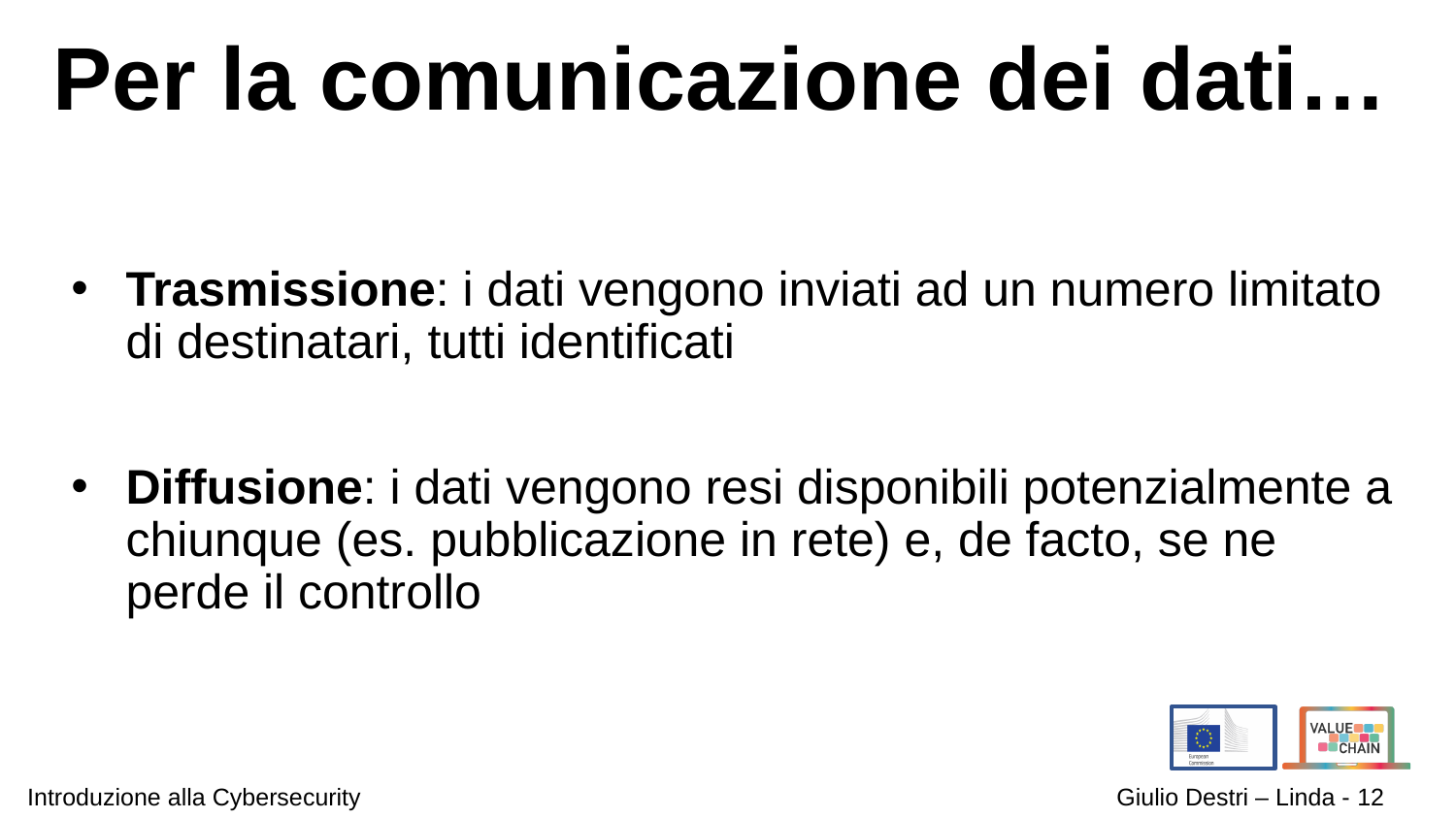

# Per la comunicazione dei dati…
Trasmissione: i dati vengono inviati ad un numero limitato di destinatari, tutti identificati

Diffusione: i dati vengono resi disponibili potenzialmente a chiunque (es. pubblicazione in rete) e, de facto, se ne perde il controllo